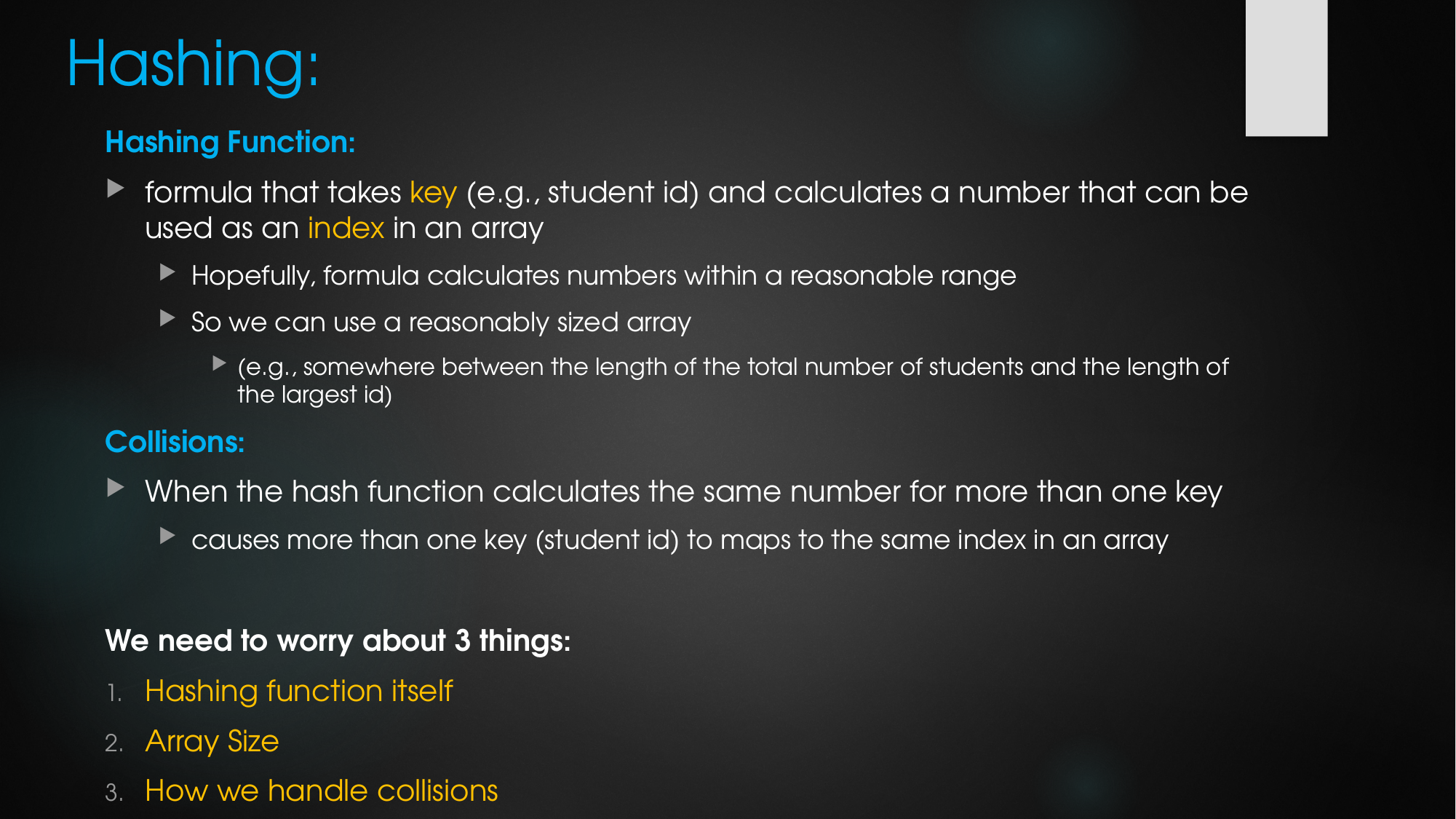

# Hashing:
Hashing Function:
formula that takes key (e.g., student id) and calculates a number that can be used as an index in an array
Hopefully, formula calculates numbers within a reasonable range
So we can use a reasonably sized array
(e.g., somewhere between the length of the total number of students and the length of the largest id)
Collisions:
When the hash function calculates the same number for more than one key
causes more than one key (student id) to maps to the same index in an array

We need to worry about 3 things:
	Hashing function itself
	Array Size
	How we handle collisions